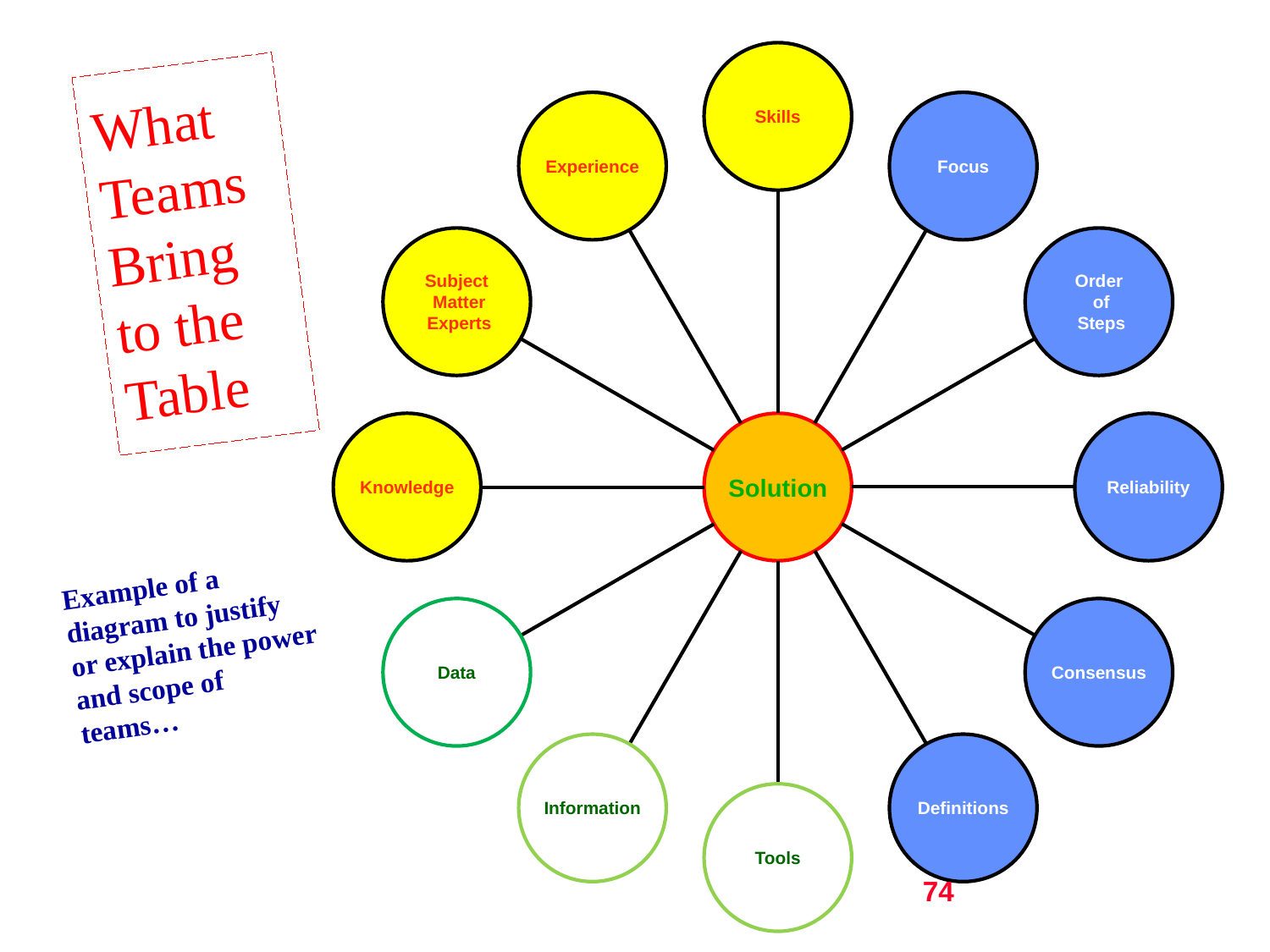

Solution

Skills

Focus

Order
 of
 Steps

Reliability

Consensus

Definitions

Tools

Information

Data

Knowledge

Subject
 Matter
 Experts

Experience
# What Teams Bring to the Table
Example of a diagram to justify or explain the power and scope of teams…
74